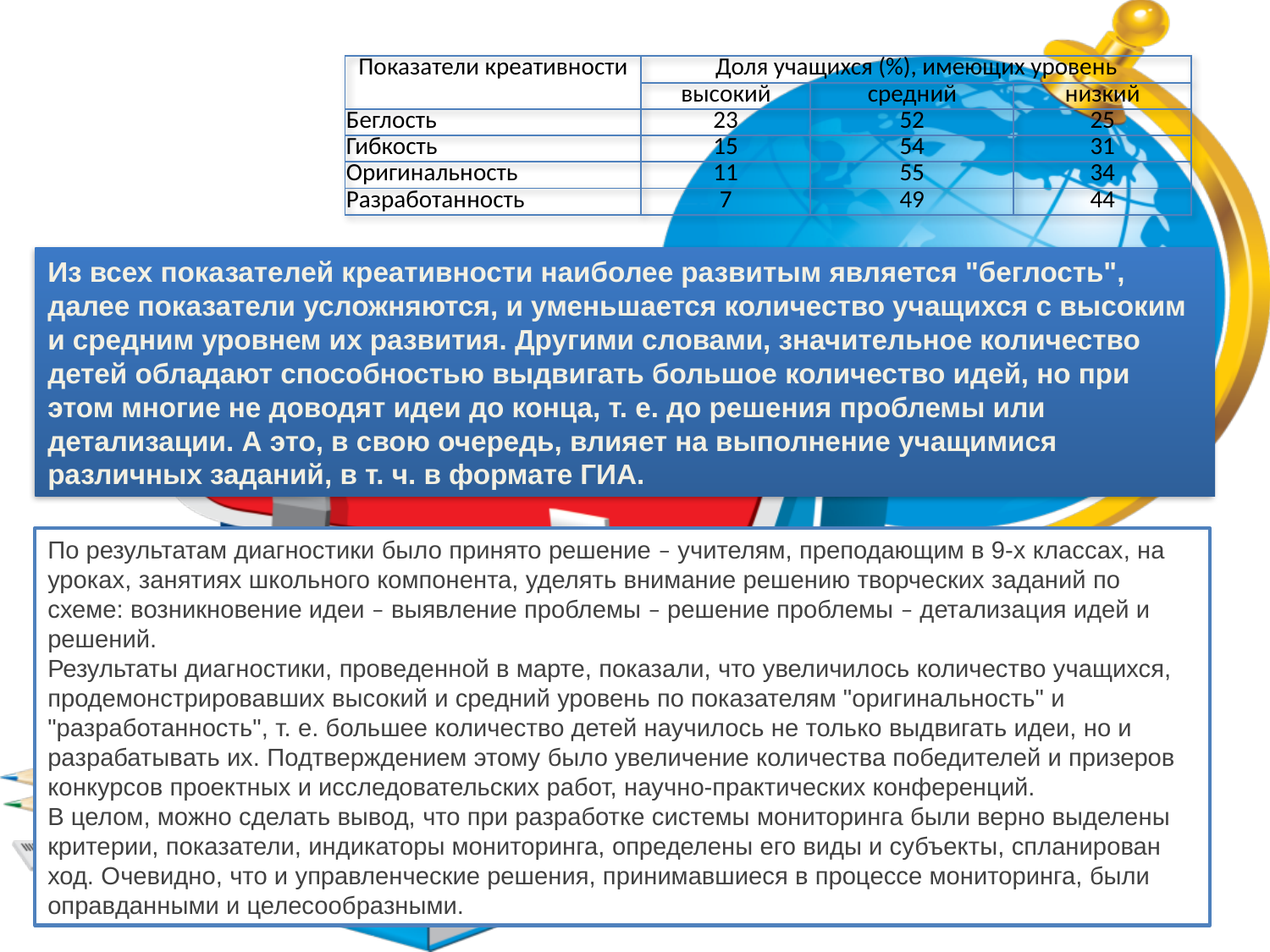

| Показатели креативности | Доля учащихся (%), имеющих уровень |  |  |
| --- | --- | --- | --- |
|  | высокий | средний | низкий |
| Беглость | 23 | 52 | 25 |
| Гибкость | 15 | 54 | 31 |
| Оригинальность | 11 | 55 | 34 |
| Разработанность | 7 | 49 | 44 |
Из всех показателей креативности наиболее развитым является "беглость", далее показатели усложняются, и уменьшается количество учащихся с высоким и средним уровнем их развития. Другими словами, значительное количество детей обладают способностью выдвигать большое количество идей, но при этом многие не доводят идеи до конца, т. е. до решения проблемы или детализации. А это, в свою очередь, влияет на выполнение учащимися различных заданий, в т. ч. в формате ГИА.
По результатам диагностики было принято решение – учителям, преподающим в 9-х классах, на уроках, занятиях школьного компонента, уделять внимание решению творческих заданий по схеме: возникновение идеи – выявление проблемы – решение проблемы – детализация идей и решений.
Результаты диагностики, проведенной в марте, показали, что увеличилось количество учащихся, продемонстрировавших высокий и средний уровень по показателям "оригинальность" и "разработанность", т. е. большее количество детей научилось не только выдвигать идеи, но и разрабатывать их. Подтверждением этому было увеличение количества победителей и призеров конкурсов проектных и исследовательских работ, научно-практических конференций.
В целом, можно сделать вывод, что при разработке системы мониторинга были верно выделены критерии, показатели, индикаторы мониторинга, определены его виды и субъекты, спланирован ход. Очевидно, что и управленческие решения, принимавшиеся в процессе мониторинга, были оправданными и целесообразными.